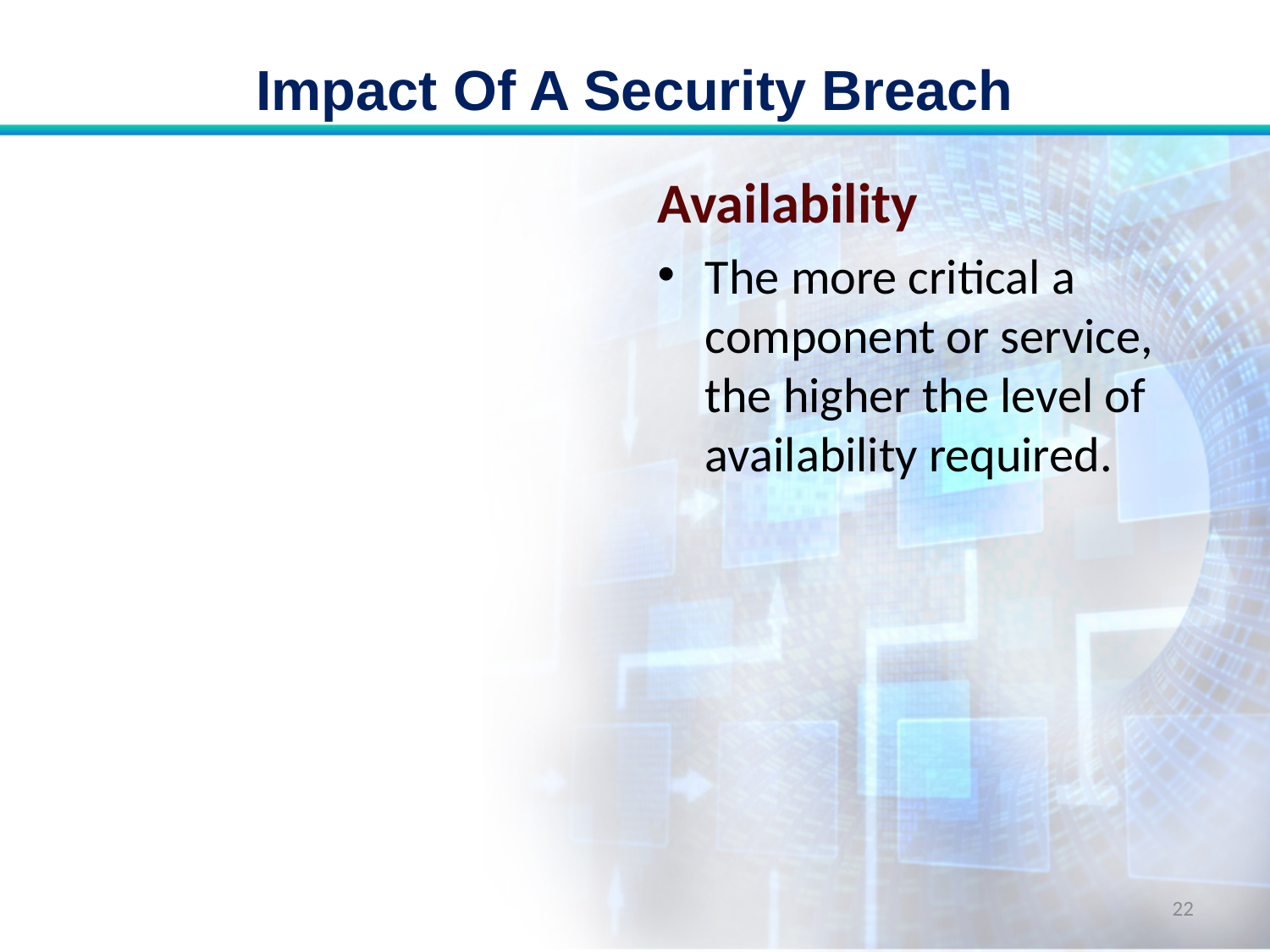

# Impact Of A Security Breach
Availability
The more critical a component or service, the higher the level of availability required.

22